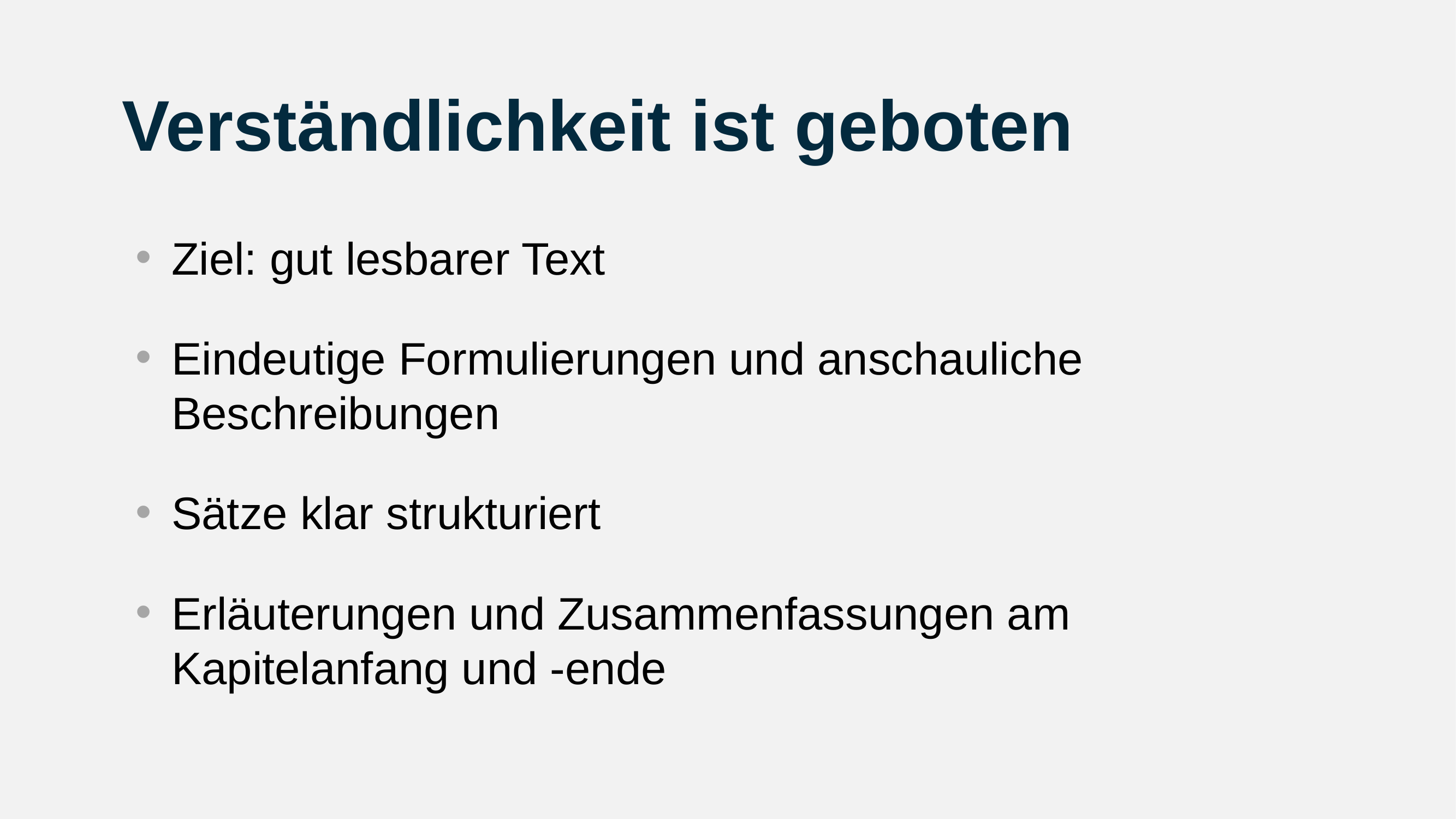

# Verständlichkeit ist geboten
Ziel: gut lesbarer Text
Eindeutige Formulierungen und anschauliche Beschreibungen
Sätze klar strukturiert
Erläuterungen und Zusammenfassungen am Kapitelanfang und -ende